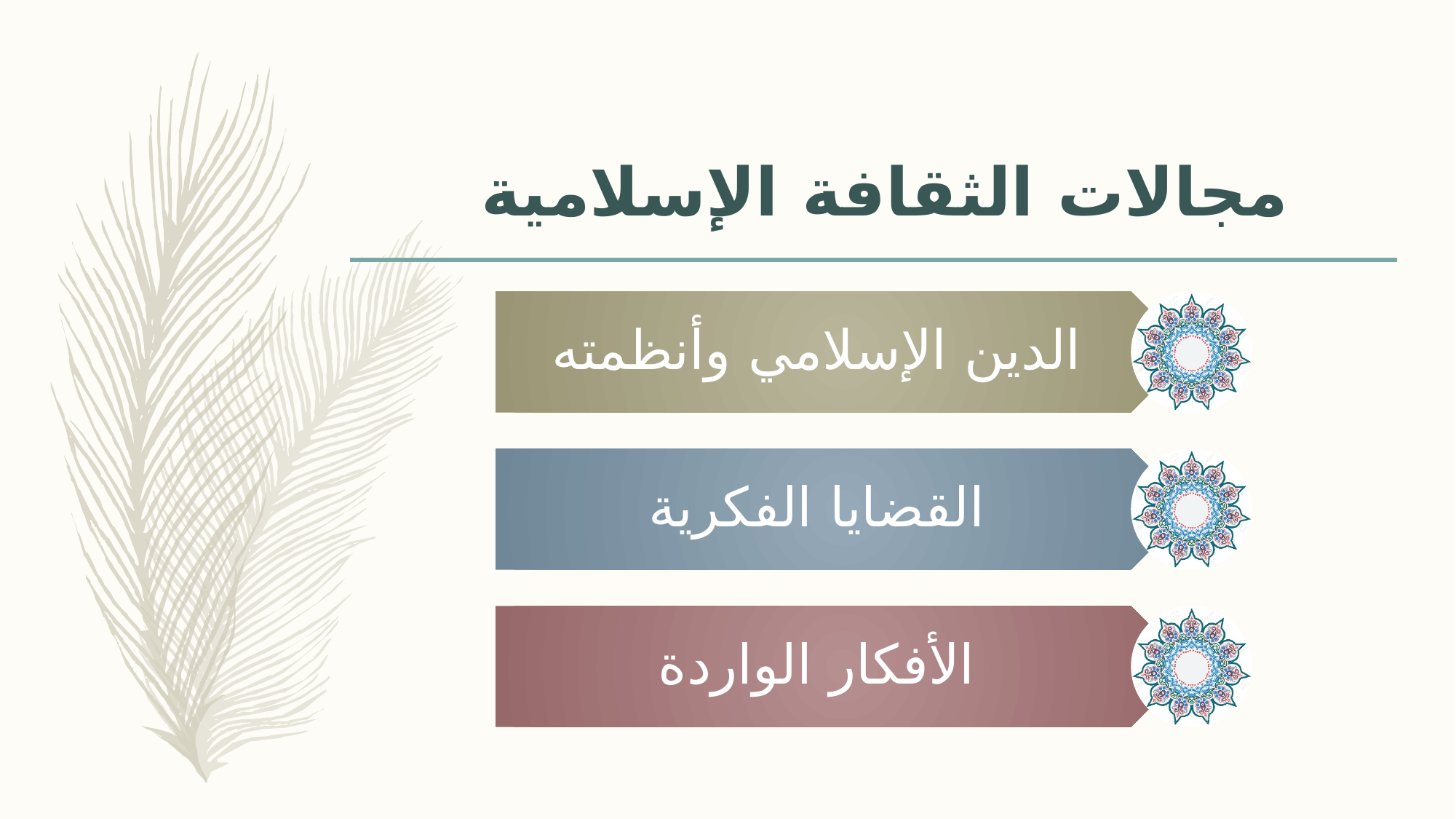

# مجالات الثقافة الإسلامية
الدين الإسلامي وأنظمته
القضايا الفكرية
الأفكار الواردة